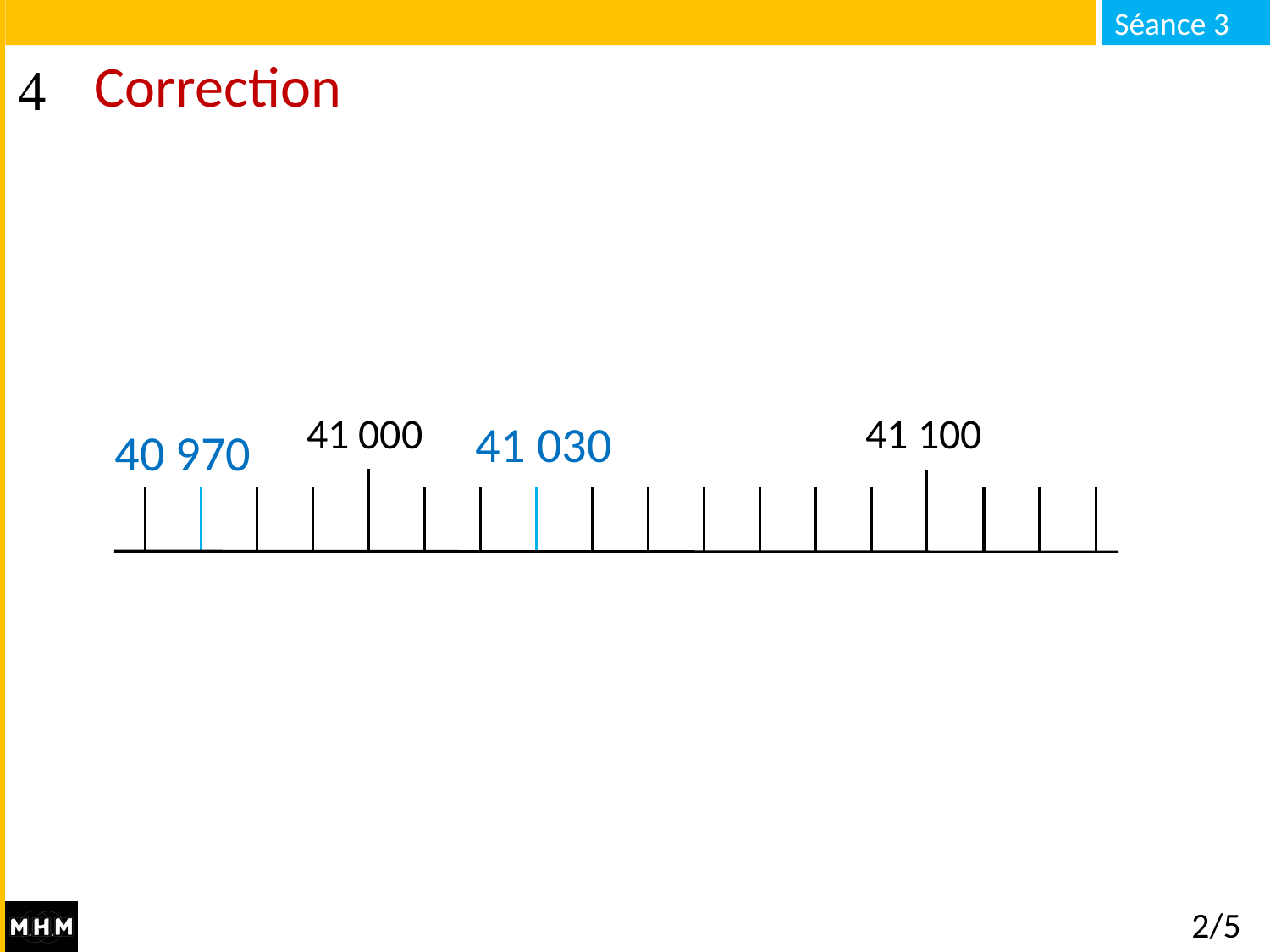

# Correction
41 000
41 100
41 030
40 970
2/5